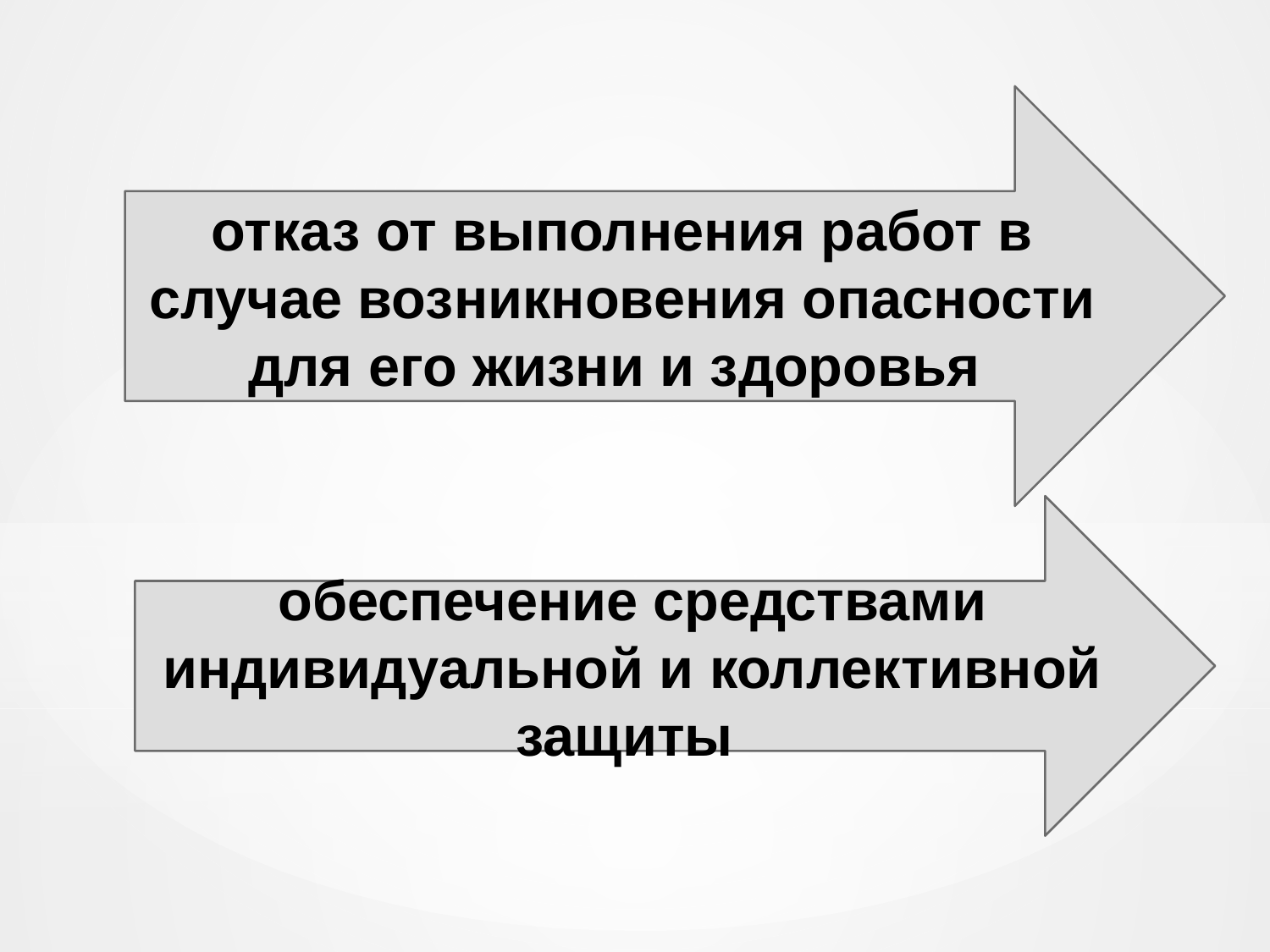

отказ от выполнения работ в случае возникновения опасности для его жизни и здоровья
обеспечение средствами индивидуальной и коллективной защиты